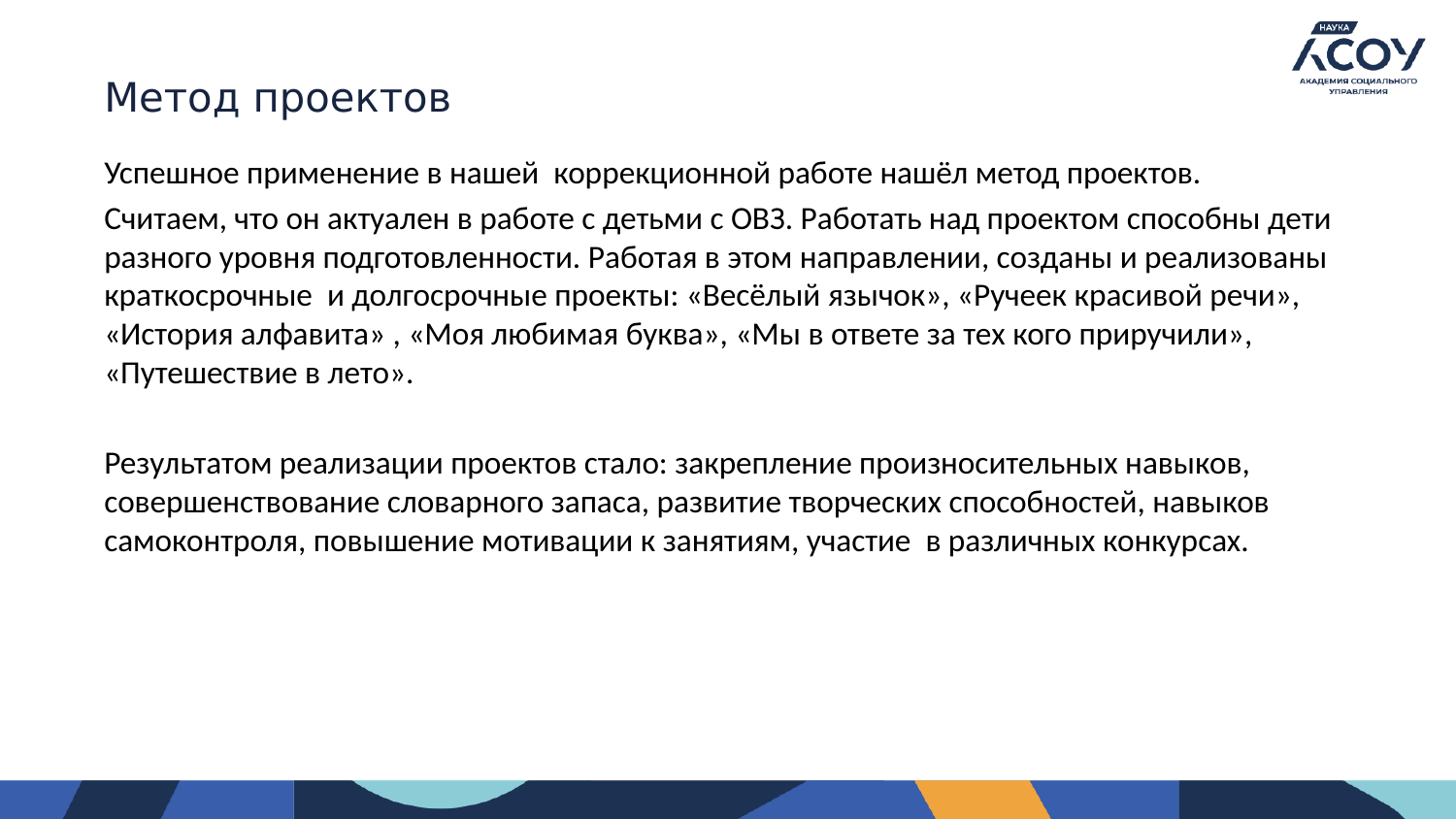

# Метод проектов
Успешное применение в нашей  коррекционной работе нашёл метод проектов.
Считаем, что он актуален в работе с детьми с ОВЗ. Работать над проектом способны дети разного уровня подготовленности. Работая в этом направлении, созданы и реализованы краткосрочные  и долгосрочные проекты: «Весёлый язычок», «Ручеек красивой речи», «История алфавита» , «Моя любимая буква», «Мы в ответе за тех кого приручили», «Путешествие в лето».

Результатом реализации проектов стало: закрепление произносительных навыков, совершенствование словарного запаса, развитие творческих способностей, навыков самоконтроля, повышение мотивации к занятиям, участие  в различных конкурсах.